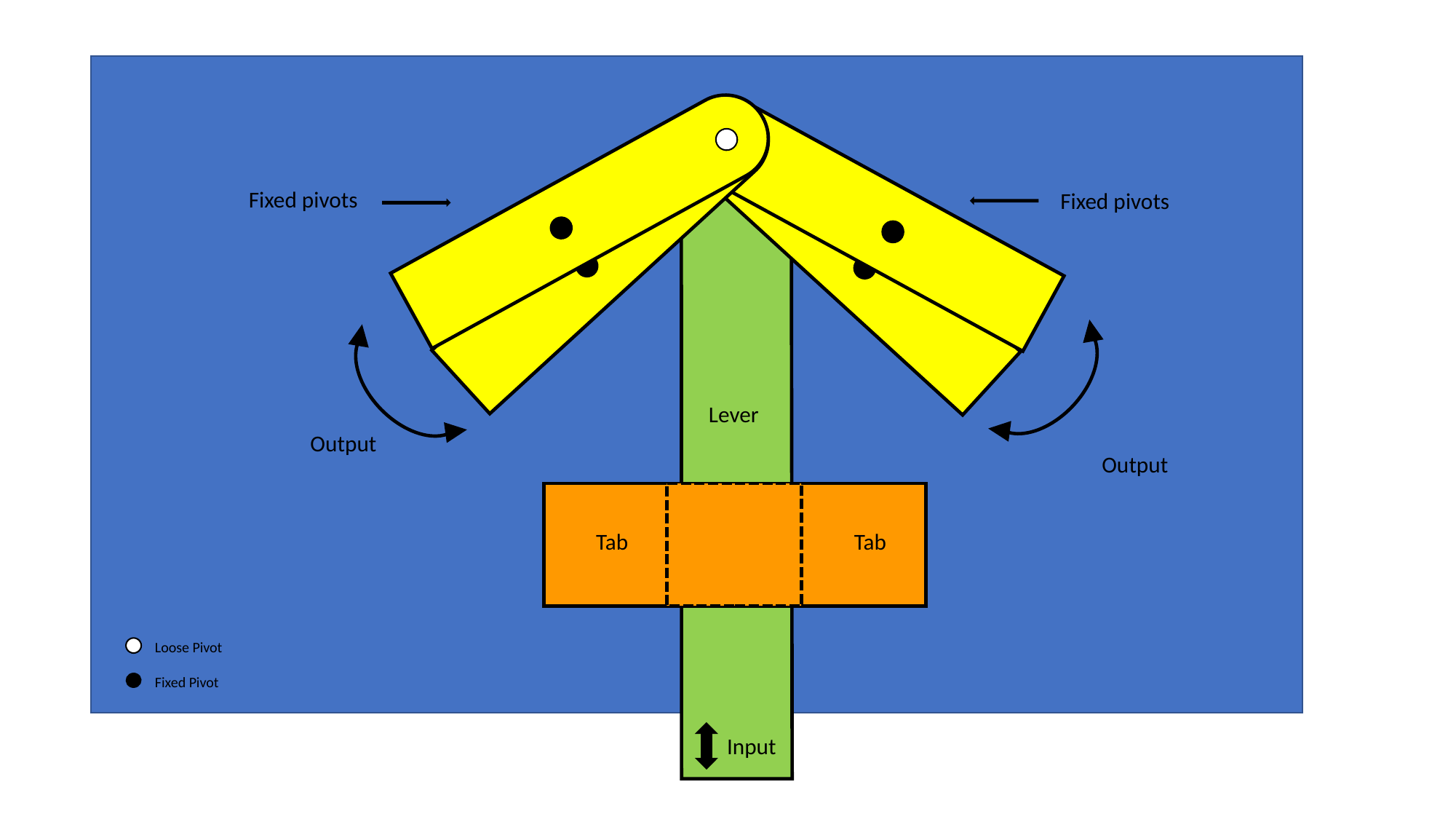

Fixed pivots
Lever

Input

Fixed pivots

Output
Output

Tab
Tab
Loose Pivot

Fixed Pivot